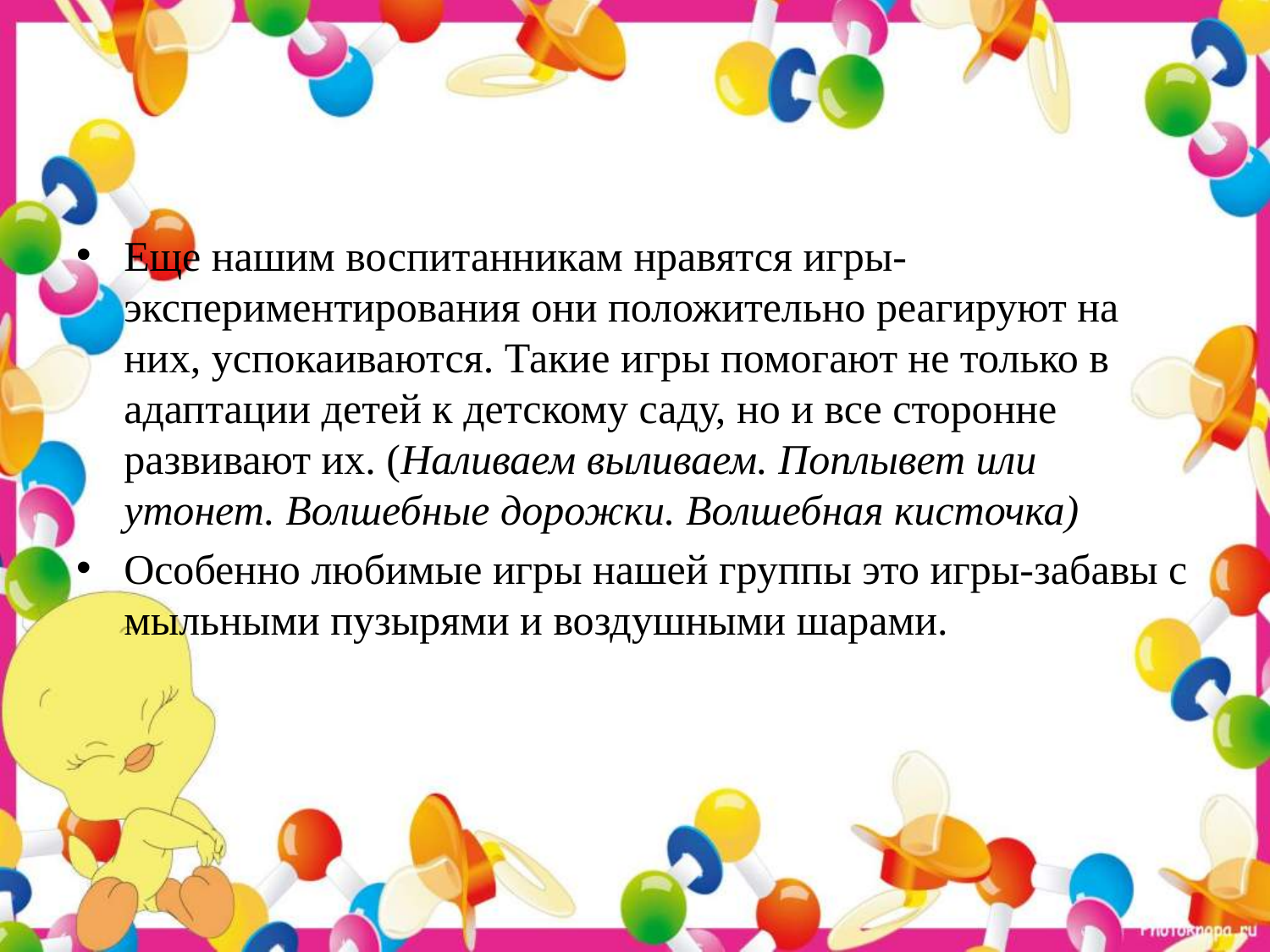

#
Еще нашим воспитанникам нравятся игры-экспериментирования они положительно реагируют на них, успокаиваются. Такие игры помогают не только в адаптации детей к детскому саду, но и все сторонне развивают их. (Наливаем выливаем. Поплывет или утонет. Волшебные дорожки. Волшебная кисточка)
Особенно любимые игры нашей группы это игры-забавы с мыльными пузырями и воздушными шарами.